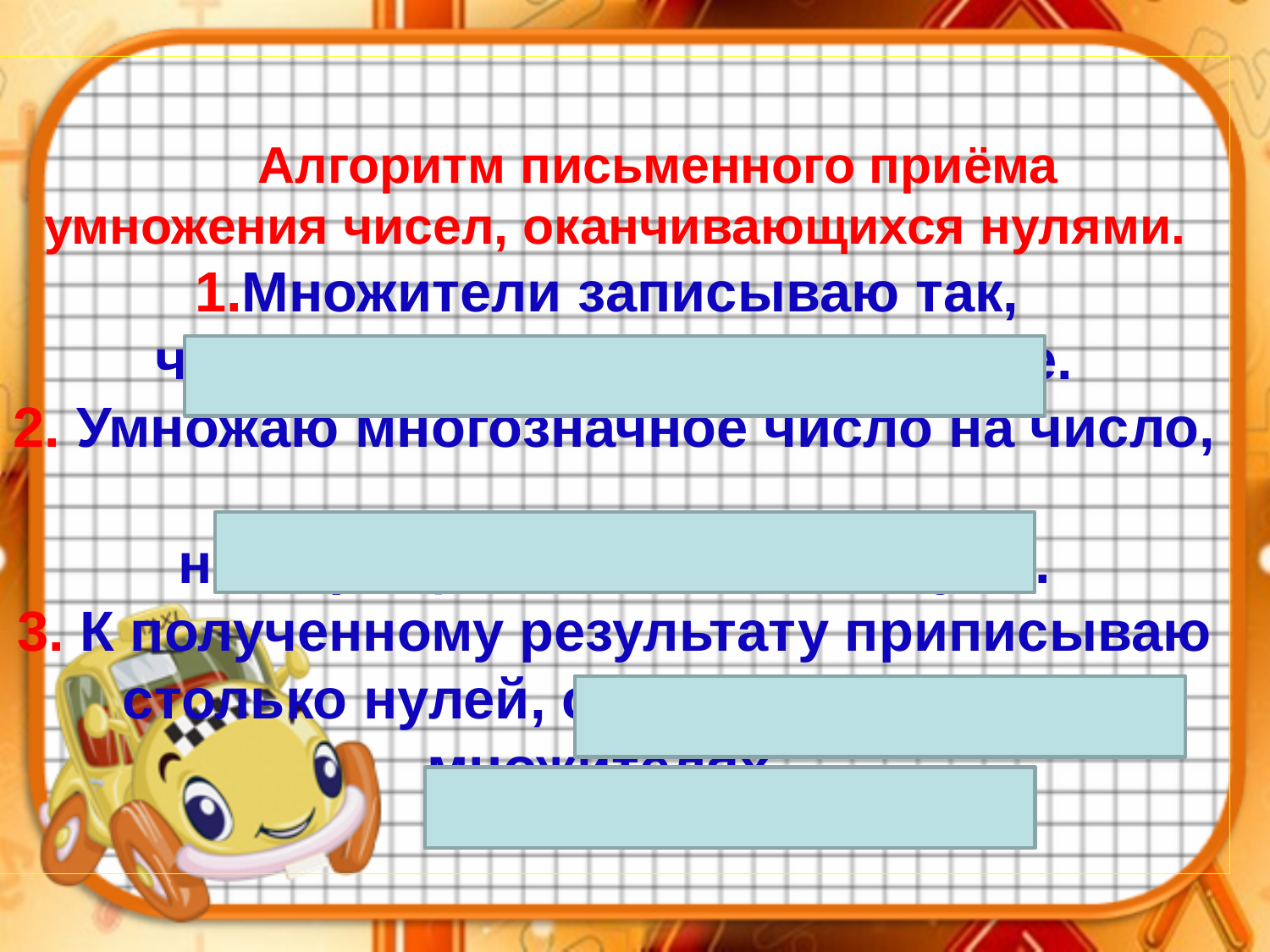

# Алгоритм письменного приёма  умножения чисел, оканчивающихся нулями. 1.Множители записываю так, чтобы нули остались в стороне. 2. Умножаю многозначное число на число, не обращая внимания на нули. 3. К полученному результату приписываю столько нулей, сколько их в обоих множителях.